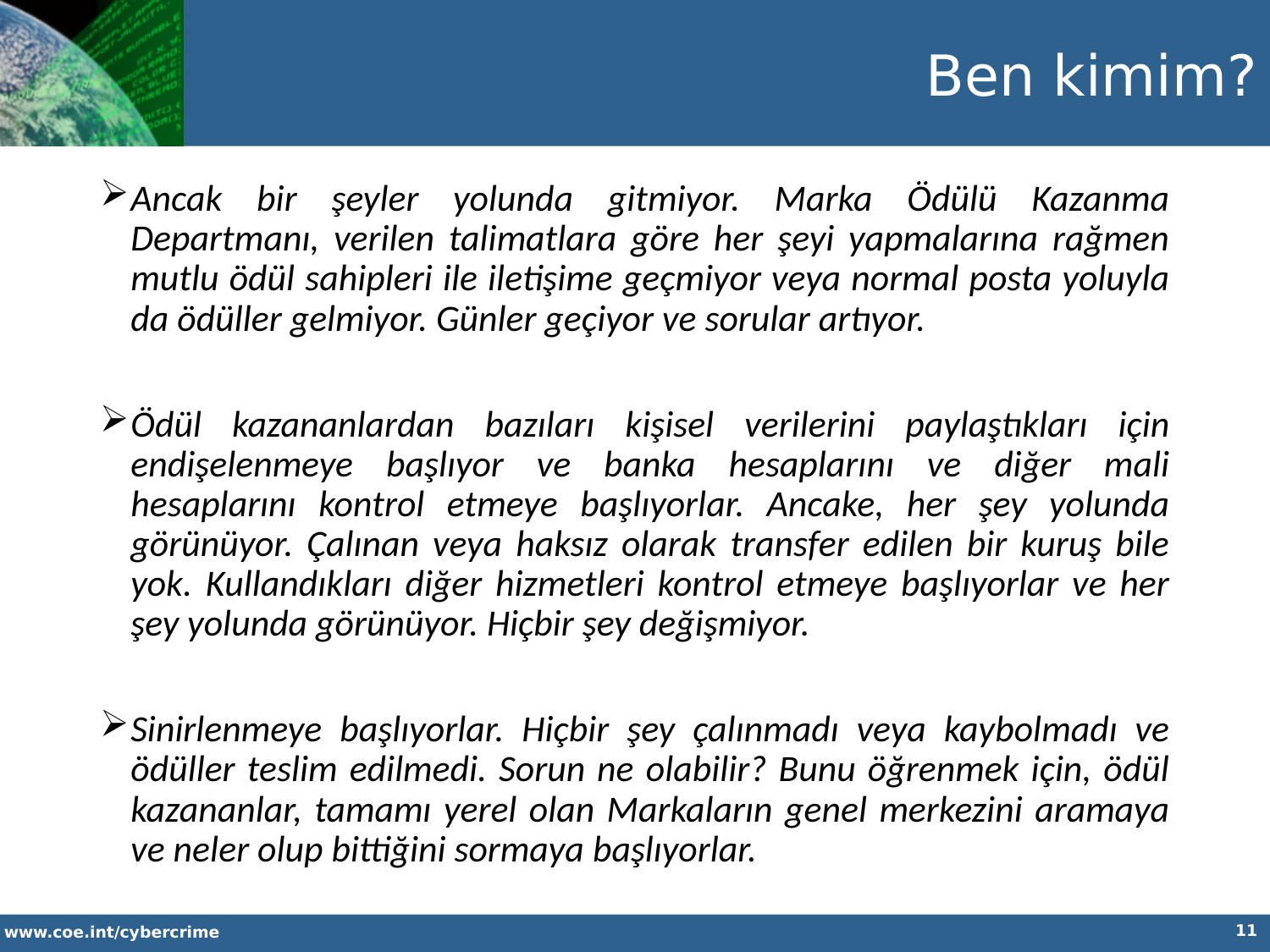

Ben kimim?
Ancak bir şeyler yolunda gitmiyor. Marka Ödülü Kazanma Departmanı, verilen talimatlara göre her şeyi yapmalarına rağmen mutlu ödül sahipleri ile iletişime geçmiyor veya normal posta yoluyla da ödüller gelmiyor. Günler geçiyor ve sorular artıyor.

Ödül kazananlardan bazıları kişisel verilerini paylaştıkları için endişelenmeye başlıyor ve banka hesaplarını ve diğer mali hesaplarını kontrol etmeye başlıyorlar. Ancake, her şey yolunda görünüyor. Çalınan veya haksız olarak transfer edilen bir kuruş bile yok. Kullandıkları diğer hizmetleri kontrol etmeye başlıyorlar ve her şey yolunda görünüyor. Hiçbir şey değişmiyor.

Sinirlenmeye başlıyorlar. Hiçbir şey çalınmadı veya kaybolmadı ve ödüller teslim edilmedi. Sorun ne olabilir? Bunu öğrenmek için, ödül kazananlar, tamamı yerel olan Markaların genel merkezini aramaya ve neler olup bittiğini sormaya başlıyorlar.

11